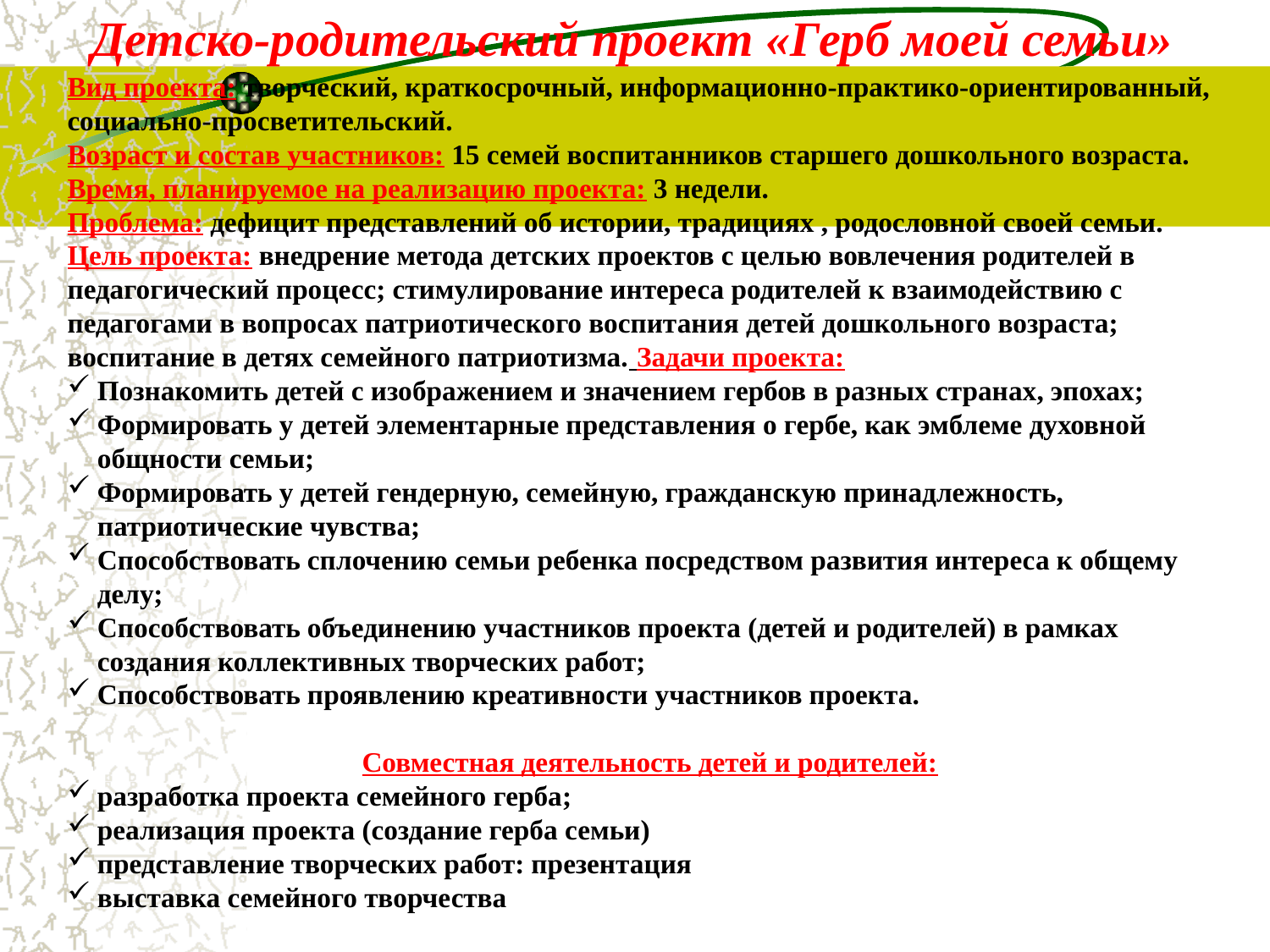

Детско-родительский проект «Герб моей семьи»
Вид проекта: творческий, краткосрочный, информационно-практико-ориентированный, социально-просветительский.
Возраст и состав участников: 15 семей воспитанников старшего дошкольного возраста.
Время, планируемое на реализацию проекта: 3 недели.
Проблема: дефицит представлений об истории, традициях , родословной своей семьи.
Цель проекта: внедрение метода детских проектов с целью вовлечения родителей в педагогический процесс; стимулирование интереса родителей к взаимодействию с педагогами в вопросах патриотического воспитания детей дошкольного возраста; воспитание в детях семейного патриотизма. Задачи проекта:
Познакомить детей с изображением и значением гербов в разных странах, эпохах;
Формировать у детей элементарные представления о гербе, как эмблеме духовной общности семьи;
Формировать у детей гендерную, семейную, гражданскую принадлежность, патриотические чувства;
Способствовать сплочению семьи ребенка посредством развития интереса к общему делу;
Способствовать объединению участников проекта (детей и родителей) в рамках создания коллективных творческих работ;
Способствовать проявлению креативности участников проекта.

Совместная деятельность детей и родителей:
разработка проекта семейного герба;
реализация проекта (создание герба семьи)
представление творческих работ: презентация
выставка семейного творчества